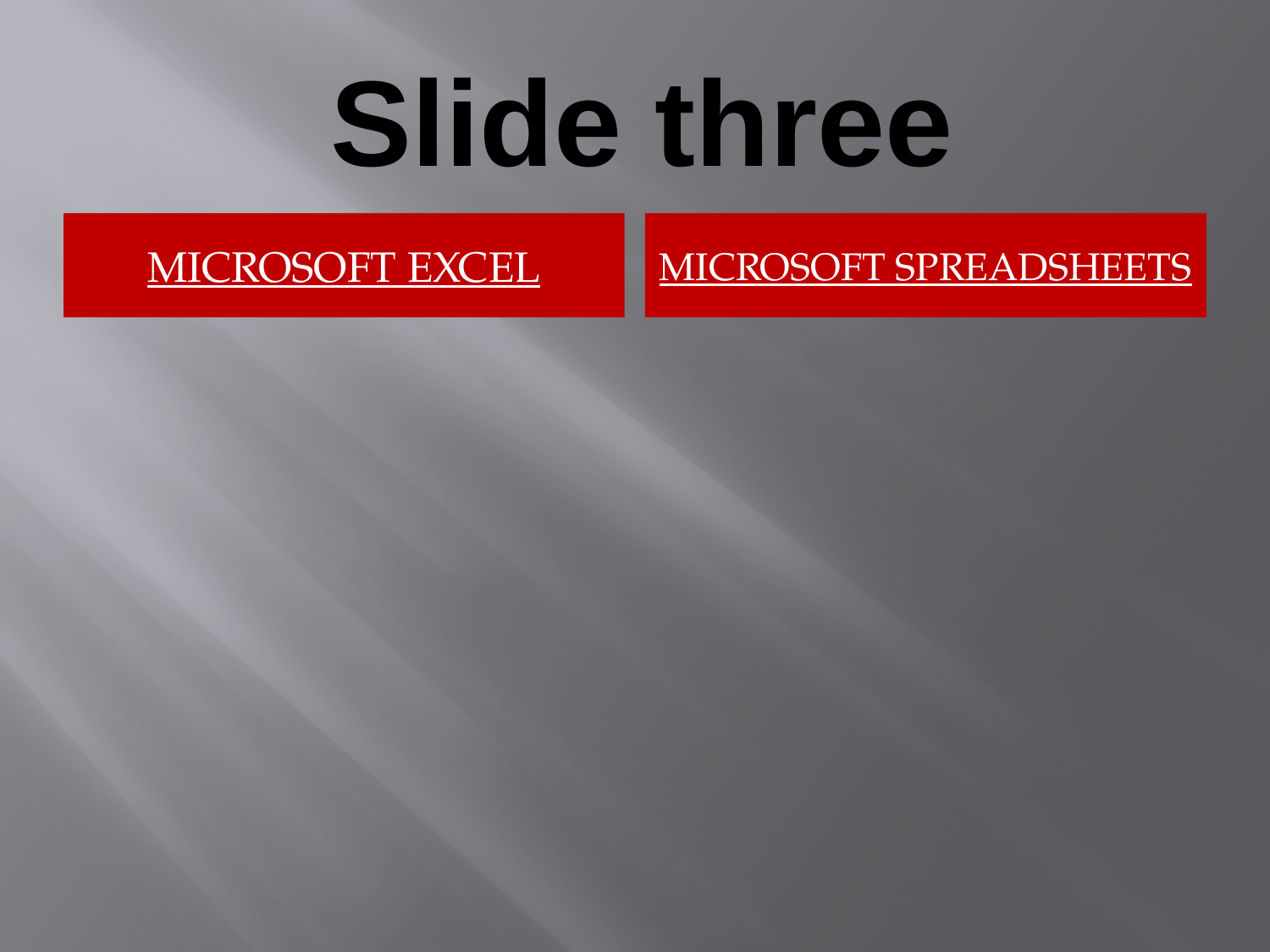

# Slide three
Microsoft excel
Microsoft spreadsheets